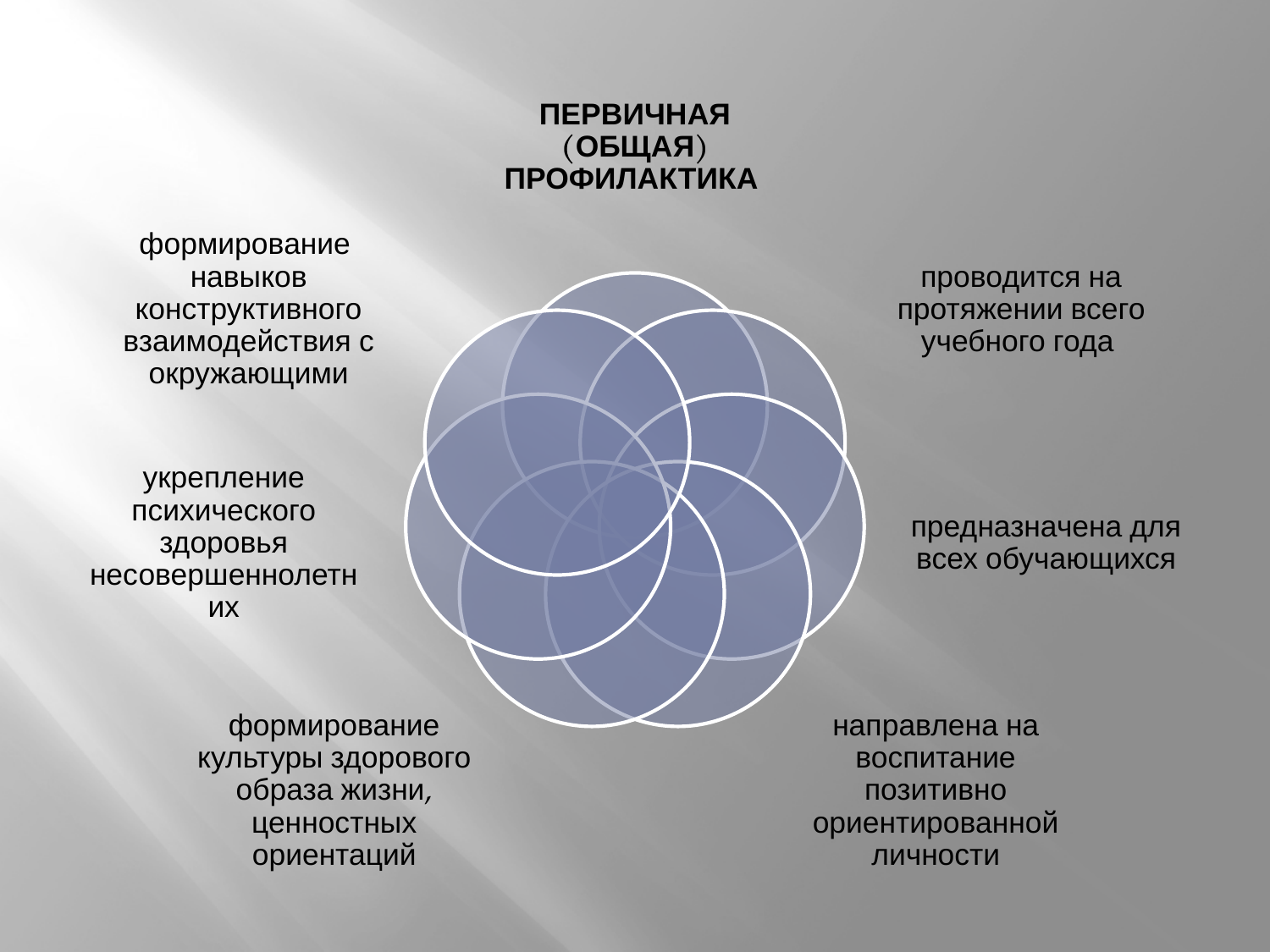

ПЕРВИЧНАЯ (ОБЩАЯ) ПРОФИЛАКТИКА
проводится на протяжении всего учебного года
предназначена для всех обучающихся
направлена на воспитание позитивно ориентированной личности
формирование культуры здорового образа жизни, ценностных ориентаций
укрепление психического здоровья несовершеннолетних
формирование  навыков конструктивного взаимодействия с окружающими